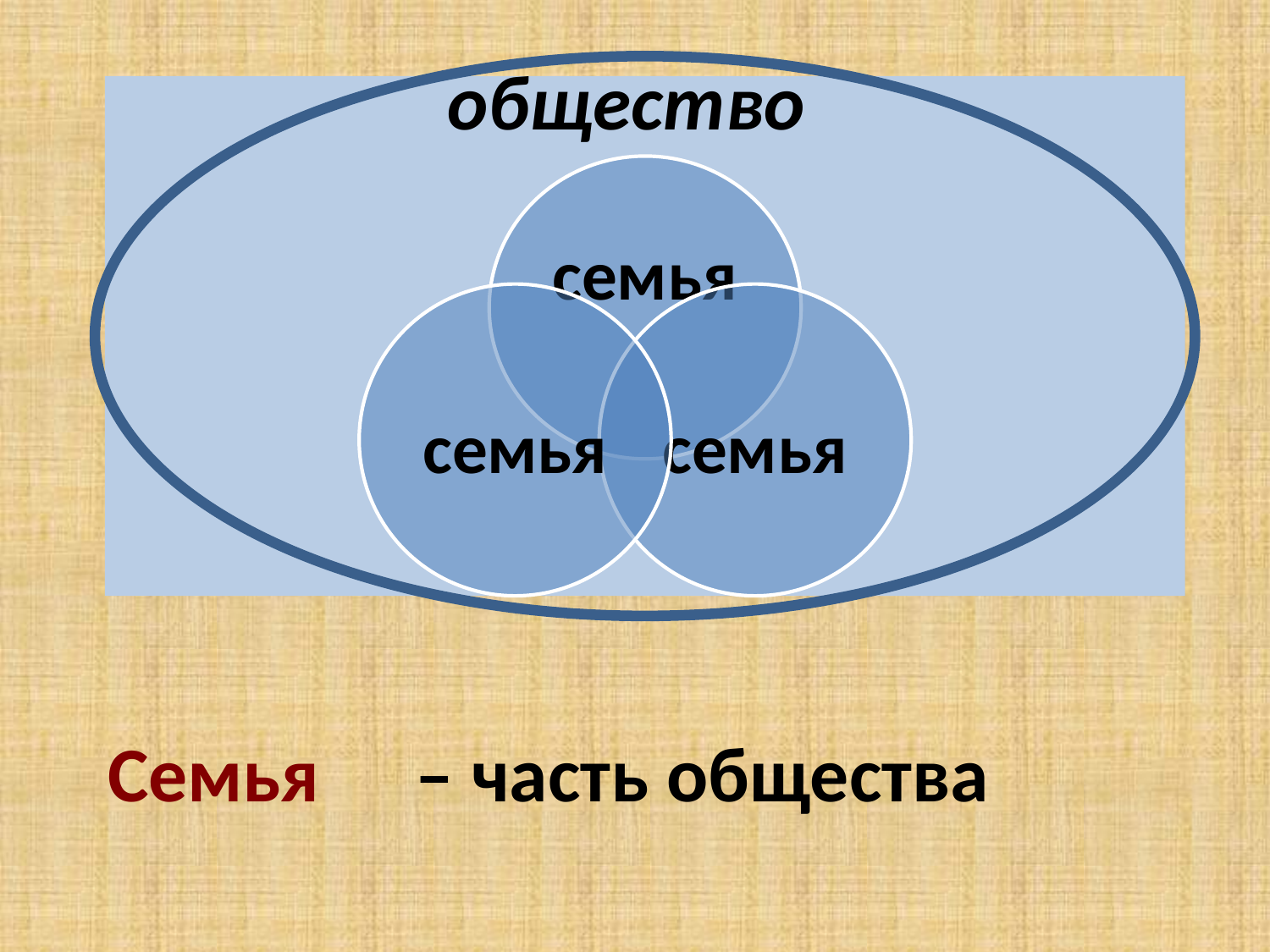

общество

семья
семья
семья
# Семья
  – часть общества